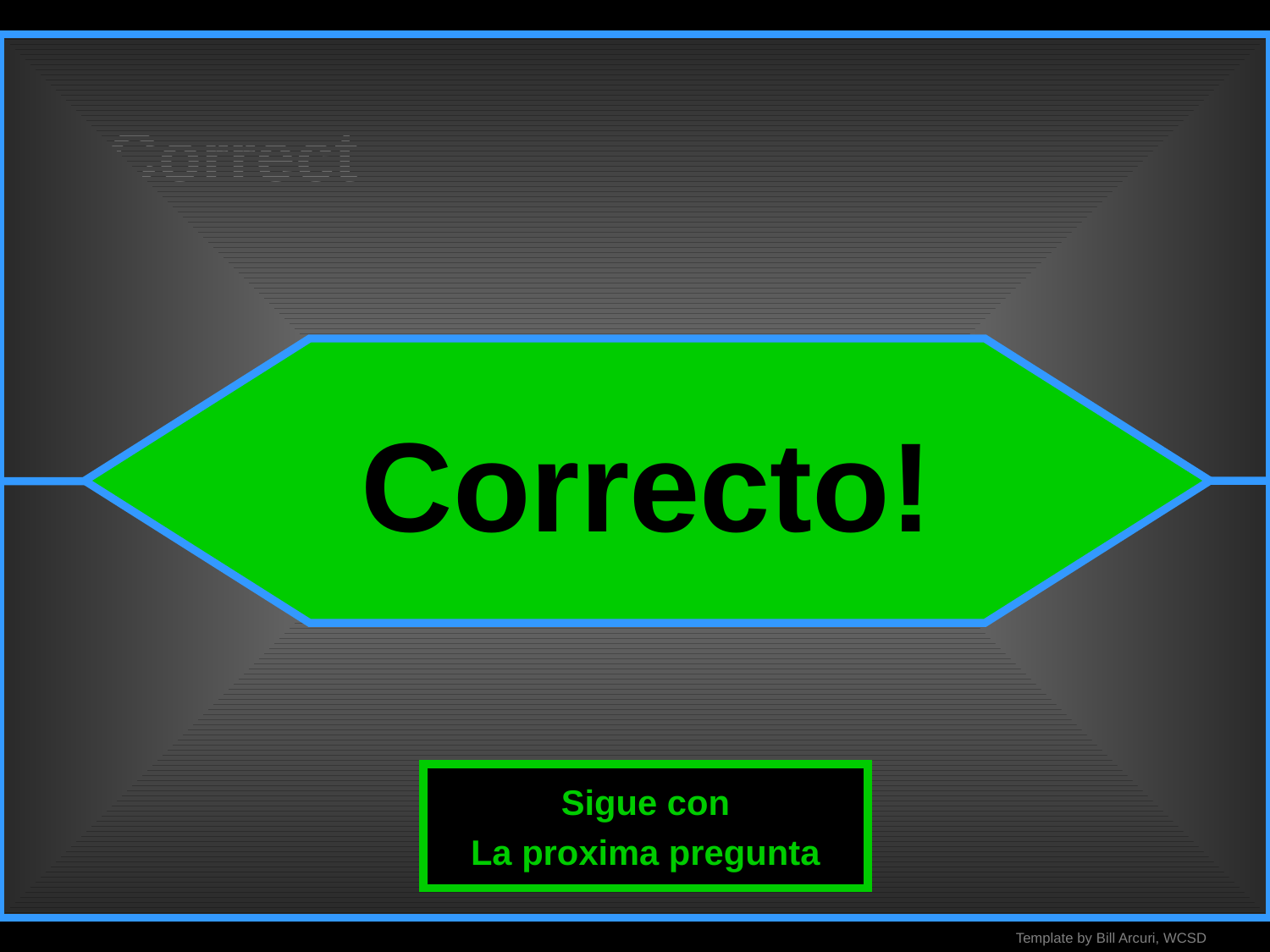

# Correct
Correcto!
Sigue con
La proxima pregunta
Template by Bill Arcuri, WCSD